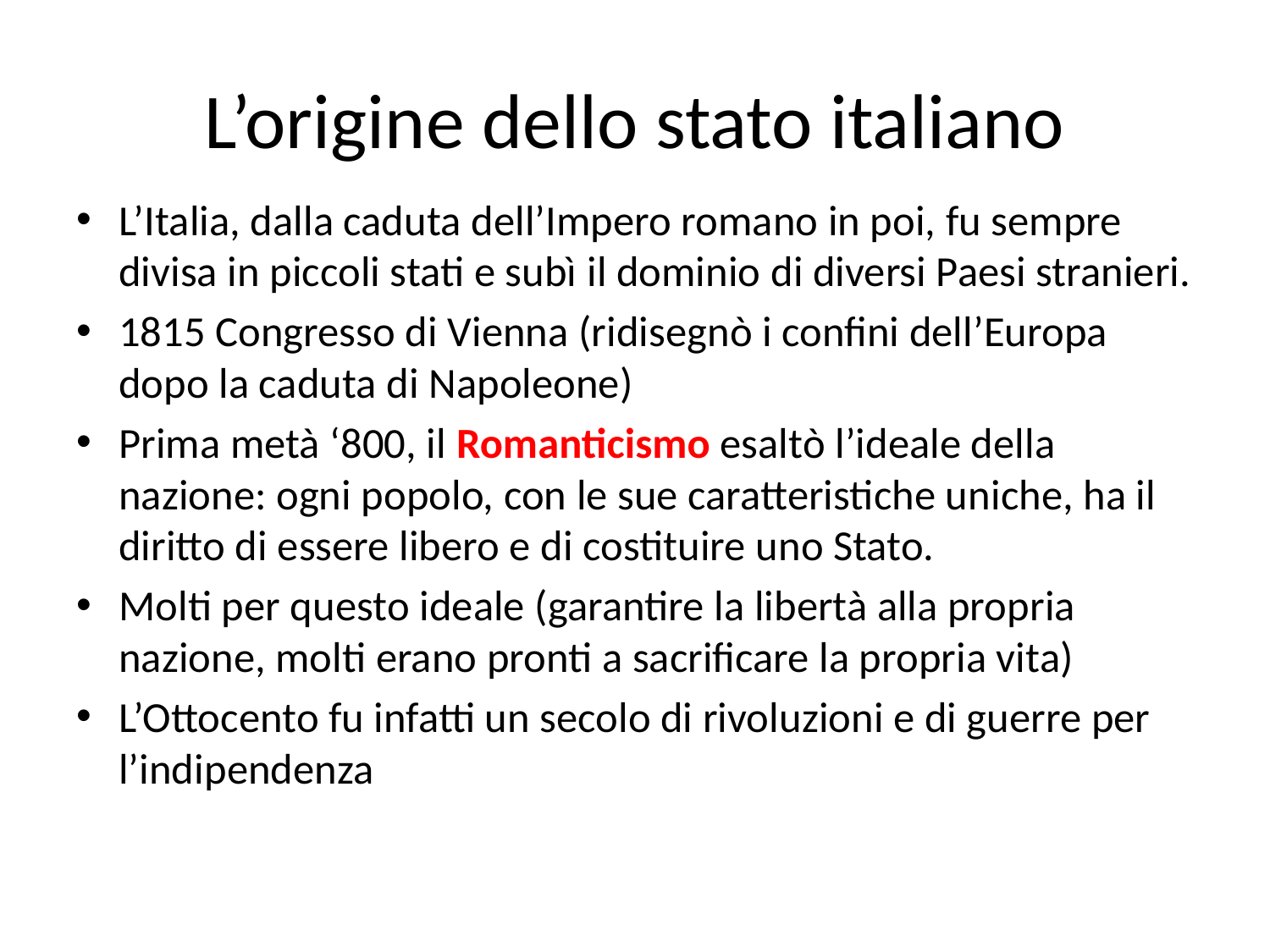

# L’origine dello stato italiano
L’Italia, dalla caduta dell’Impero romano in poi, fu sempre divisa in piccoli stati e subì il dominio di diversi Paesi stranieri.
1815 Congresso di Vienna (ridisegnò i confini dell’Europa dopo la caduta di Napoleone)
Prima metà ‘800, il Romanticismo esaltò l’ideale della nazione: ogni popolo, con le sue caratteristiche uniche, ha il diritto di essere libero e di costituire uno Stato.
Molti per questo ideale (garantire la libertà alla propria nazione, molti erano pronti a sacrificare la propria vita)
L’Ottocento fu infatti un secolo di rivoluzioni e di guerre per l’indipendenza